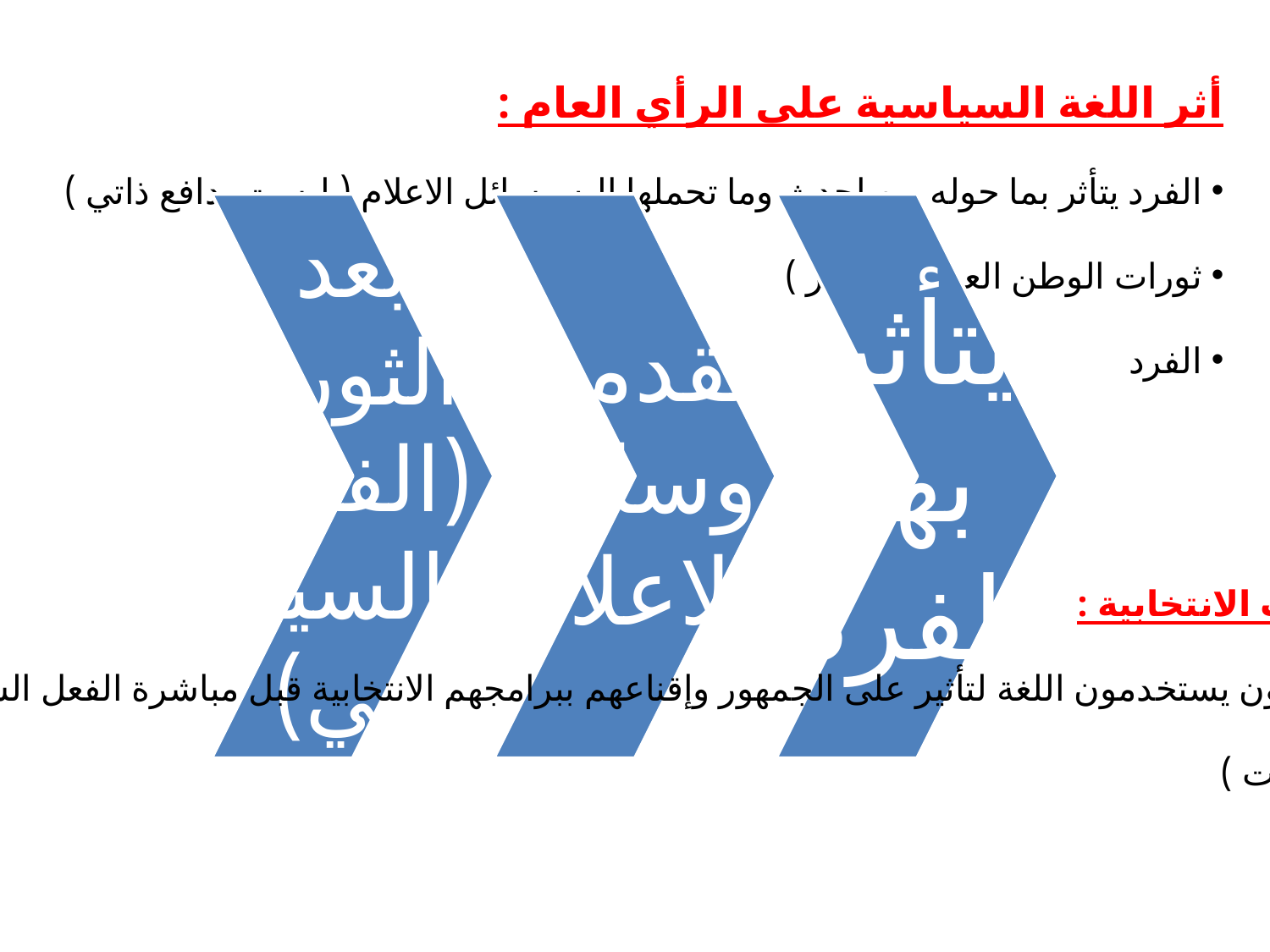

أثر اللغة السياسية على الرأي العام :

 الفرد يتأثر بما حوله من احدث وما تحملها اليه وسائل الاعلام ( ليست بدافع ذاتي )

 ثورات الوطن العربي ( مصر )

 الفرد

الحملات الانتخابية :

المرشحون يستخدمون اللغة لتأثير على الجمهور وإقناعهم ببرامجهم الانتخابية قبل مباشرة الفعل السياسي

 ( التصويت )